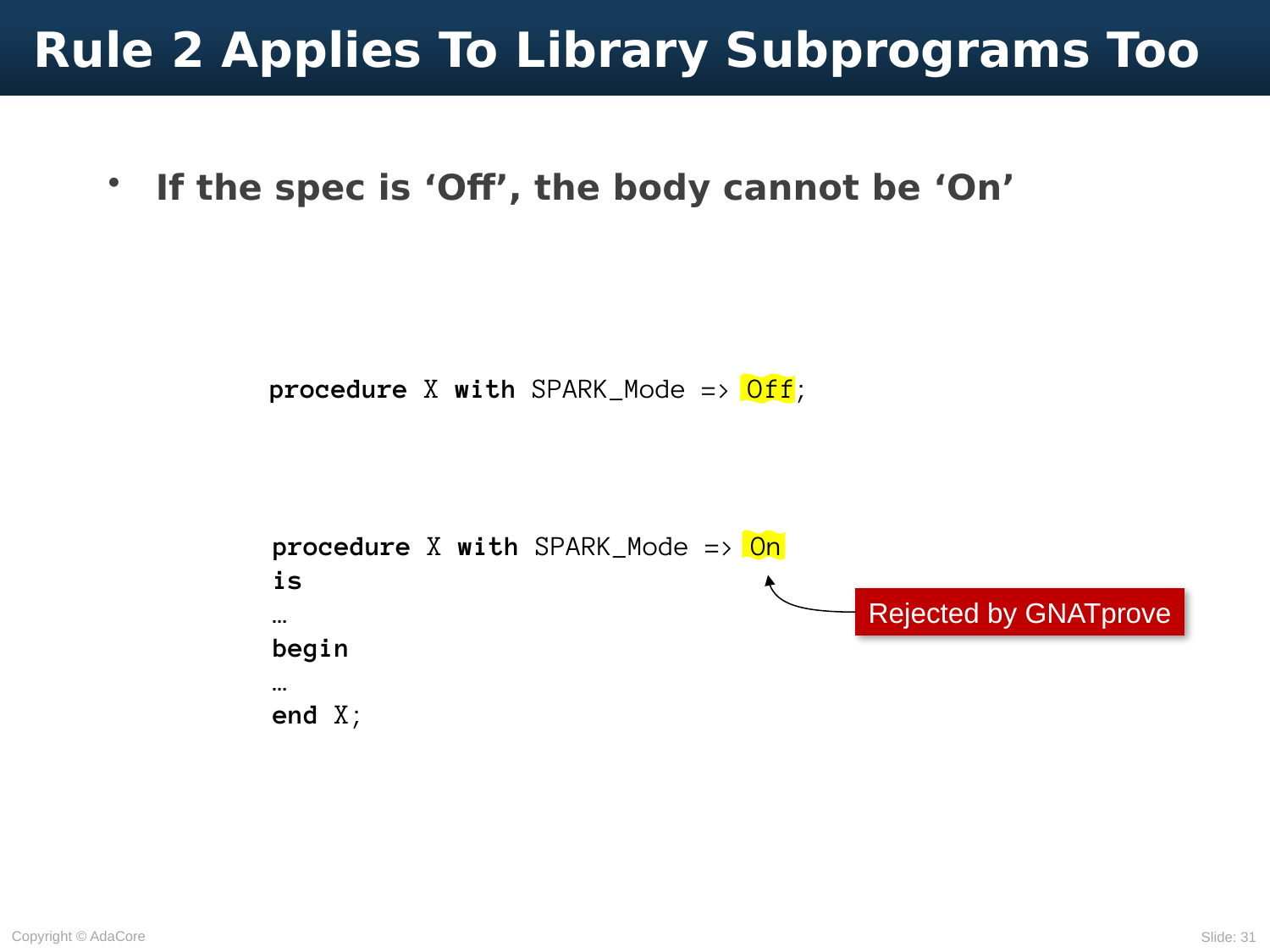

# Rule 2 Applies To Library Subprograms Too
If the spec is ‘Off’, the body cannot be ‘On’
procedure X with SPARK_Mode => Off;

procedure X with SPARK_Mode => On
is
…
begin
…
end X;

Rejected by GNATprove